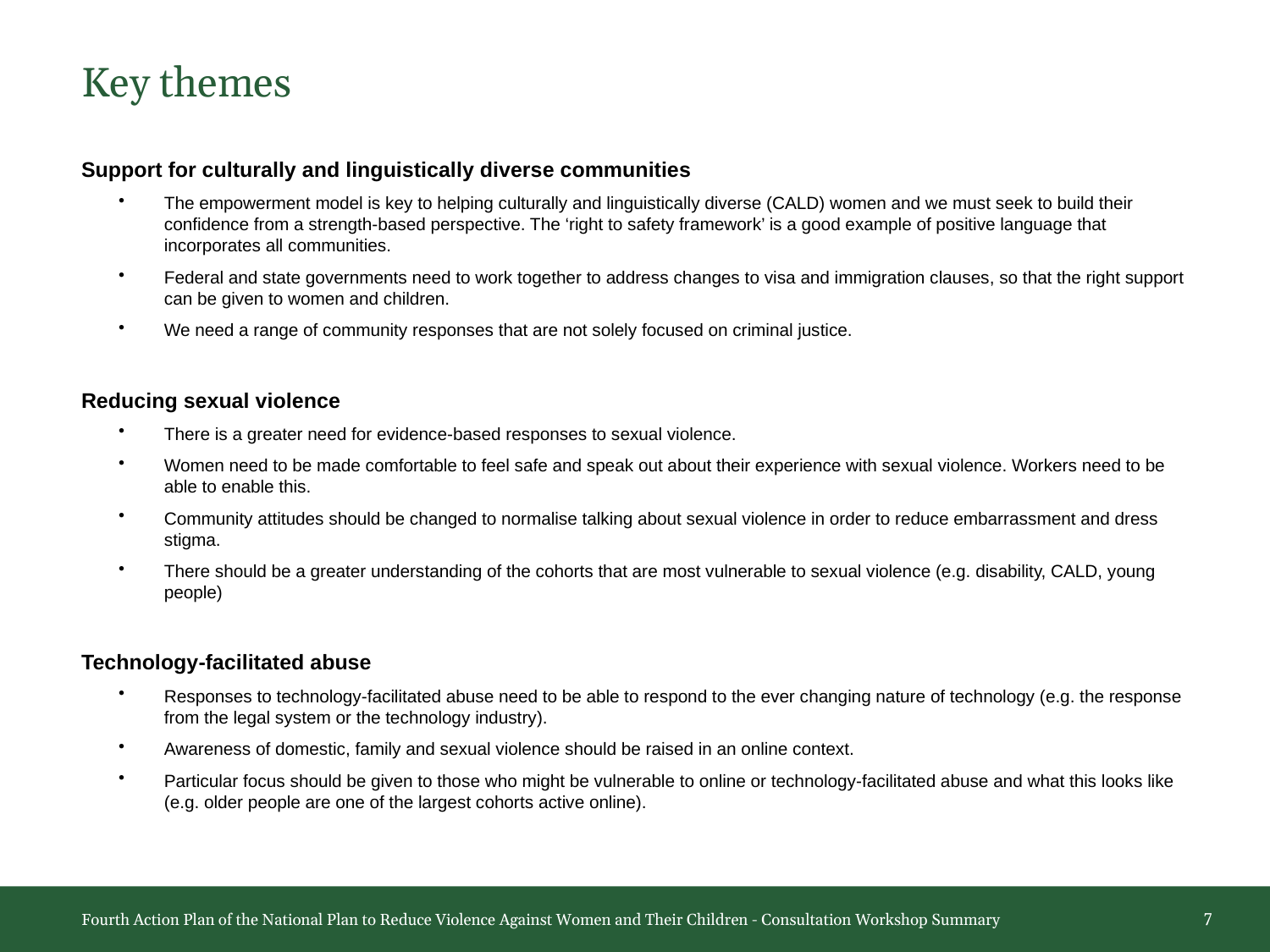

# Key themes
Support for culturally and linguistically diverse communities
The empowerment model is key to helping culturally and linguistically diverse (CALD) women and we must seek to build their confidence from a strength-based perspective. The ‘right to safety framework’ is a good example of positive language that incorporates all communities.
Federal and state governments need to work together to address changes to visa and immigration clauses, so that the right support can be given to women and children.
We need a range of community responses that are not solely focused on criminal justice.

Reducing sexual violence
There is a greater need for evidence-based responses to sexual violence.
Women need to be made comfortable to feel safe and speak out about their experience with sexual violence. Workers need to be able to enable this.
Community attitudes should be changed to normalise talking about sexual violence in order to reduce embarrassment and dress stigma.
There should be a greater understanding of the cohorts that are most vulnerable to sexual violence (e.g. disability, CALD, young people)

Technology-facilitated abuse
Responses to technology-facilitated abuse need to be able to respond to the ever changing nature of technology (e.g. the response from the legal system or the technology industry).
Awareness of domestic, family and sexual violence should be raised in an online context.
Particular focus should be given to those who might be vulnerable to online or technology-facilitated abuse and what this looks like (e.g. older people are one of the largest cohorts active online).
7
Fourth Action Plan of the National Plan to Reduce Violence Against Women and Their Children - Consultation Workshop Summary